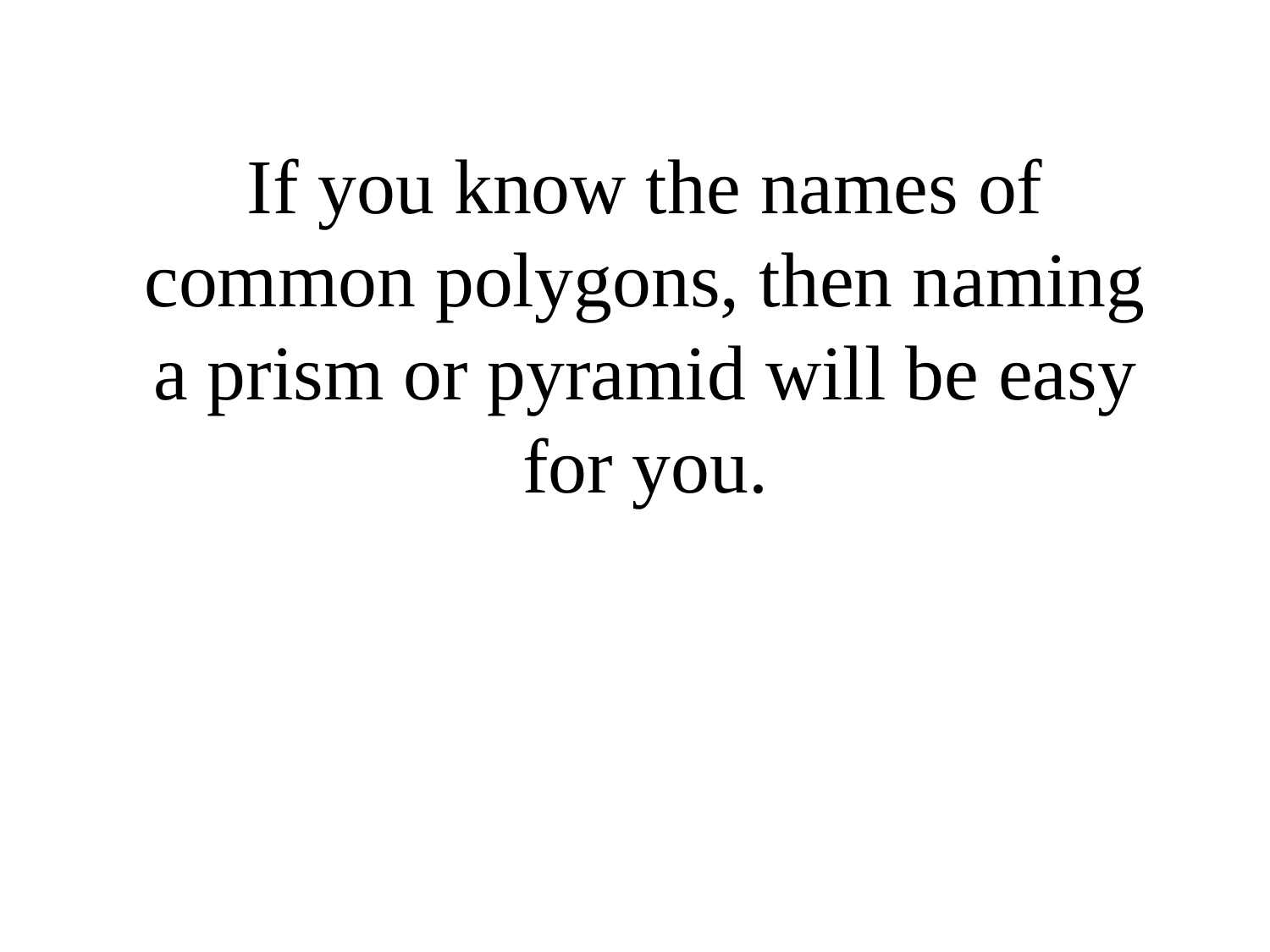

# If you know the names of common polygons, then naming a prism or pyramid will be easy for you.